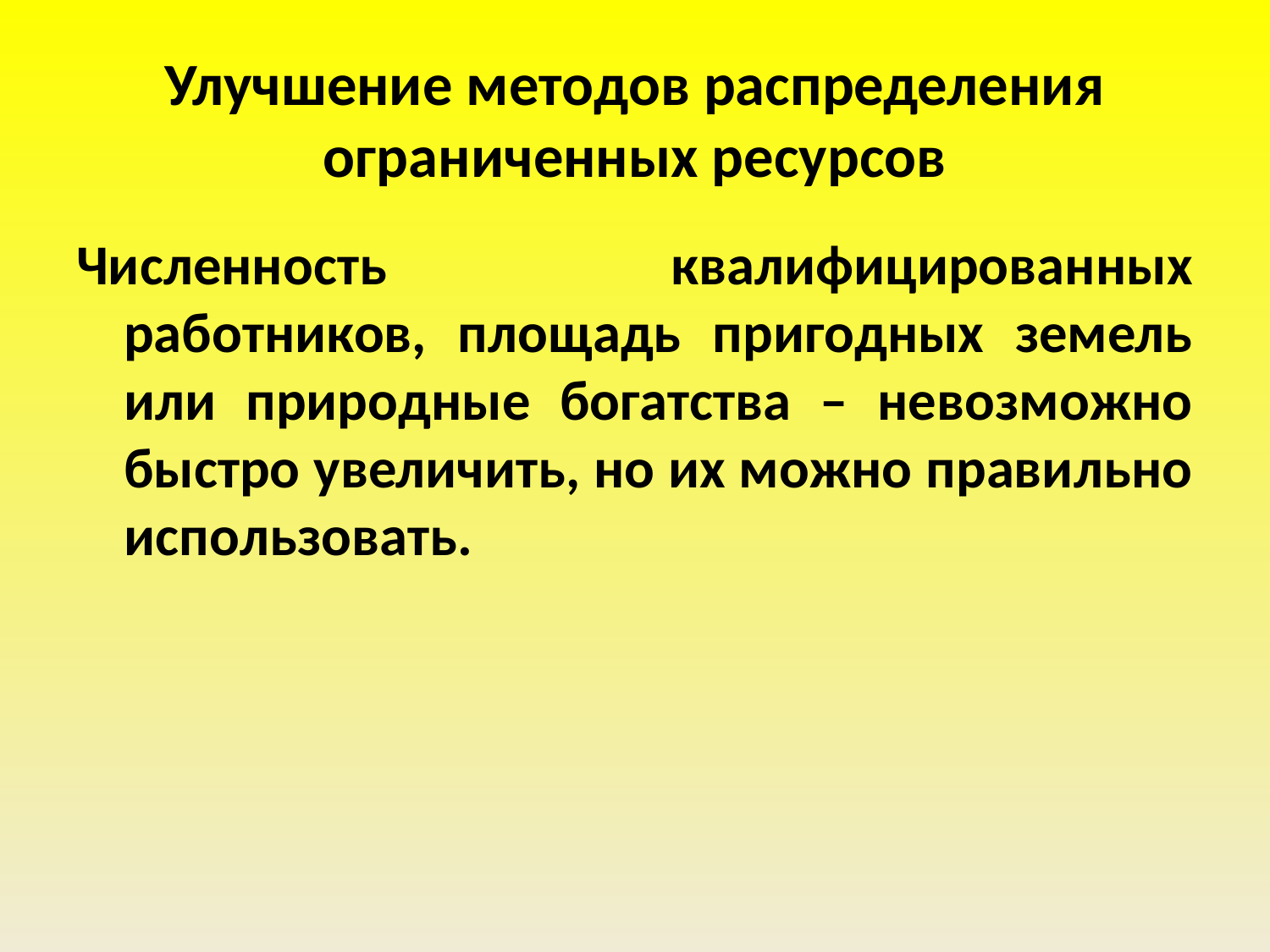

# Улучшение методов распределения ограниченных ресурсов
Численность квалифицированных работников, площадь пригодных земель или природные богатства – невозможно быстро увеличить, но их можно правильно использовать.